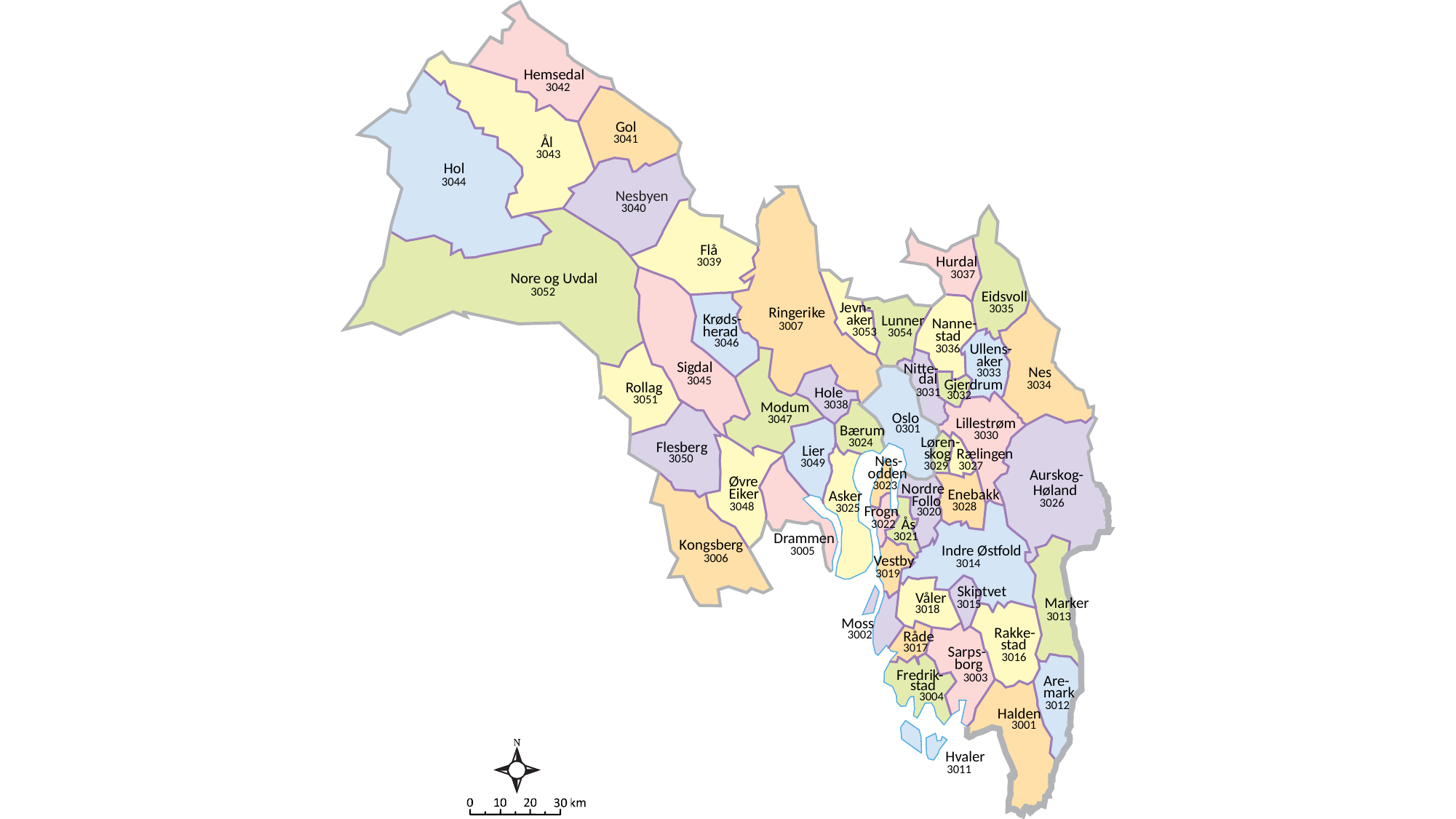

Hemsedal

3042

Gol

3041
Ål
3043

Hol
3044
Nes
b
y
en

3040

Flå

Hu
r
dal
3039

3037

No
r
e og U
v
dal

3052
Eid
s
v
oll

J
e
vn-

3035
Rin
g
eri
k
e

Kr
øds-
  a
k
er
Lunner
Nanne-
3007
he
r
ad
3053
3054
s
t
ad

3046
Ullens-
3036

  a
k
er
Si
g
dal
Ni
tt
e-
Nes
3033

    dal

3045
Gje
r
drum
3034
R
ollag
Hole
3031
3032
3051

3038
Modum

Oslo
3047
Lille
s
t
r
øm

Bærum
0301
Oslo
3030

Lø
r
en-
0301

3024
Flesbe
r
g

Lier

Rælin
g
en
 s
k
og
3050
  Nes-
3049

3029
3027
odden
Au
r
s
k
og-

Øv
r
e

3023
No
r
d
r
e
 Høland
Ei
k
er

Enebakk
As
k
er
F
ollo

3026

3048
3028

3025
F
r
ogn
3020

Ås
3022

3021
D
r
ammen
K
ongsbe
r
g

Ind
r
e Ø
s
tf
old
3005

3006
V
e
s
t
b
y
3014

3019

Ski
p
t
v
e
t

V
åler

Mar
k
er
3015
3018

3013
Moss

Rak
k
e-

3002
Råde

s
t
ad
3017
Sar
p
s-
3016

  bo
r
g

F
r
edri
k
-
3003
A
r
e-
s
t
ad

mark
3004
3012
Halden
3001

H
v
aler

3011